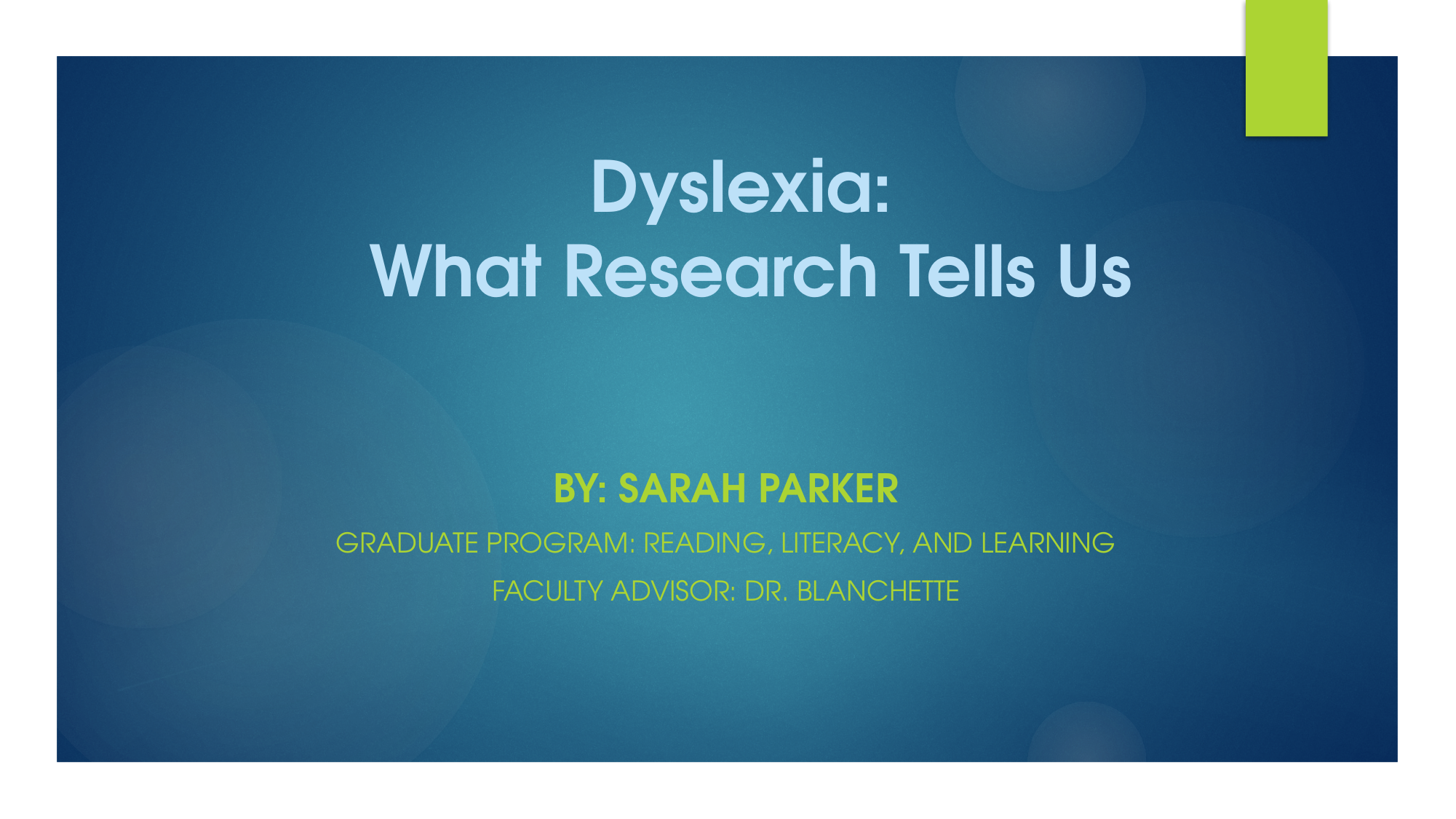

# Dyslexia: What Research Tells Us
By: Sarah Parker
Graduate Program: Reading, Literacy, and Learning
Faculty Advisor: Dr. Blanchette